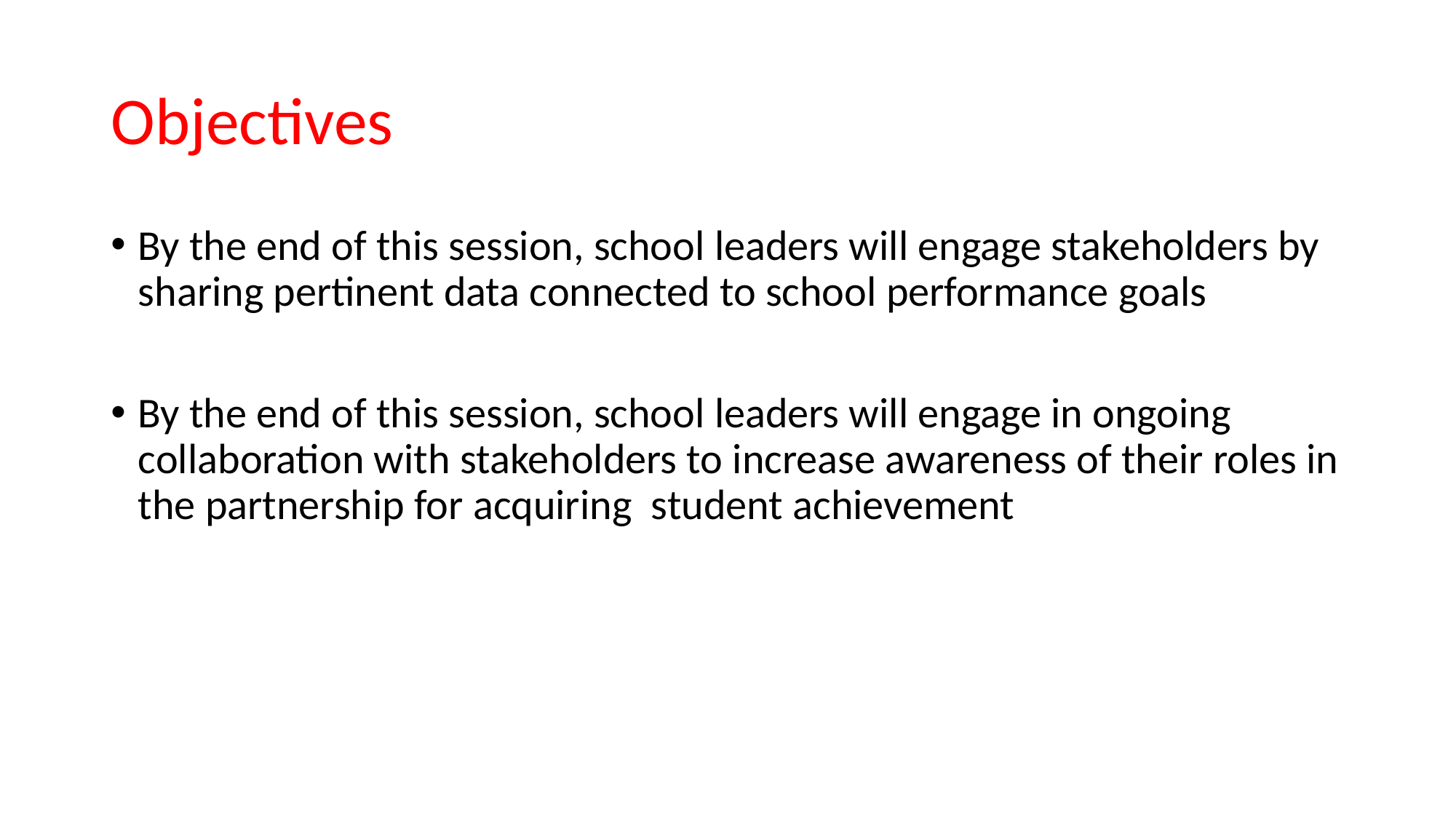

# Objectives
By the end of this session, school leaders will engage stakeholders by sharing pertinent data connected to school performance goals

By the end of this session, school leaders will engage in ongoing collaboration with stakeholders to increase awareness of their roles in the partnership for acquiring  student achievement